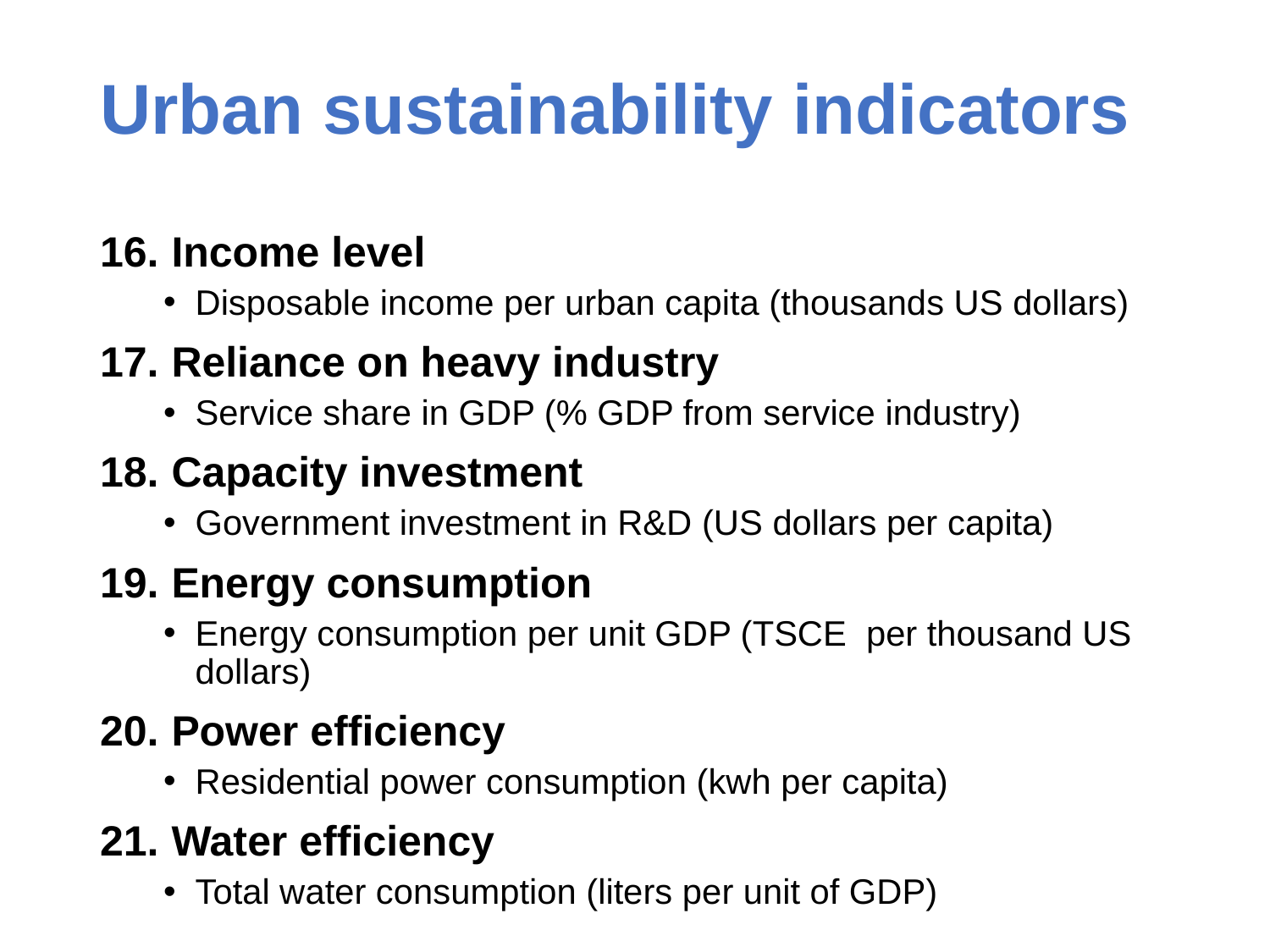

# Urban sustainability indicators
Income level
Disposable income per urban capita (thousands US dollars)
Reliance on heavy industry
Service share in GDP (% GDP from service industry)
Capacity investment
Government investment in R&D (US dollars per capita)
Energy consumption
Energy consumption per unit GDP (TSCE  per thousand US dollars)
Power efficiency
Residential power consumption (kwh per capita)
Water efficiency
Total water consumption (liters per unit of GDP)